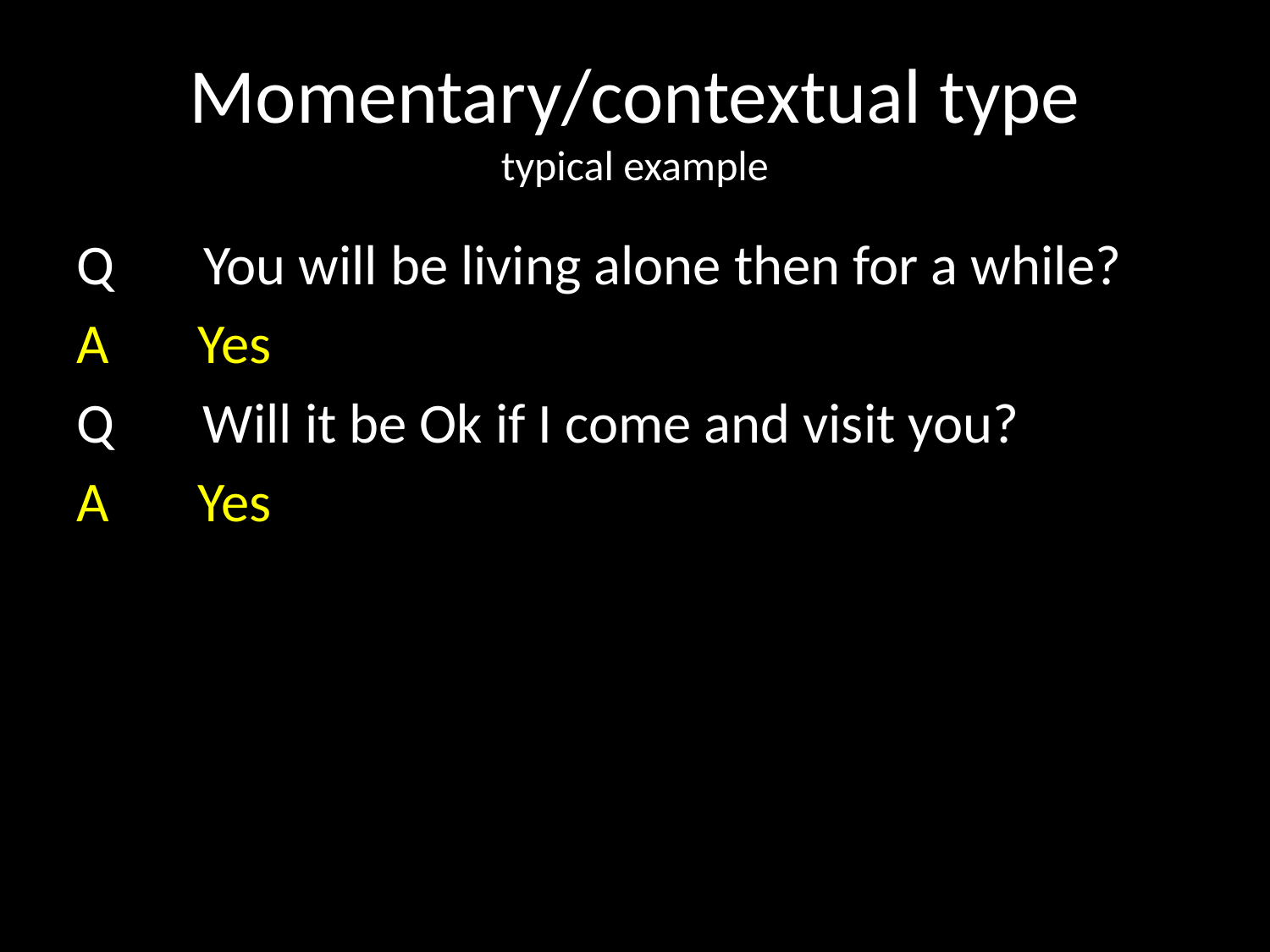

# Momentary/contextual type typical example
Q	You will be living alone then for a while?
A       Yes
Q       Will it be Ok if I come and visit you?
A       Yes